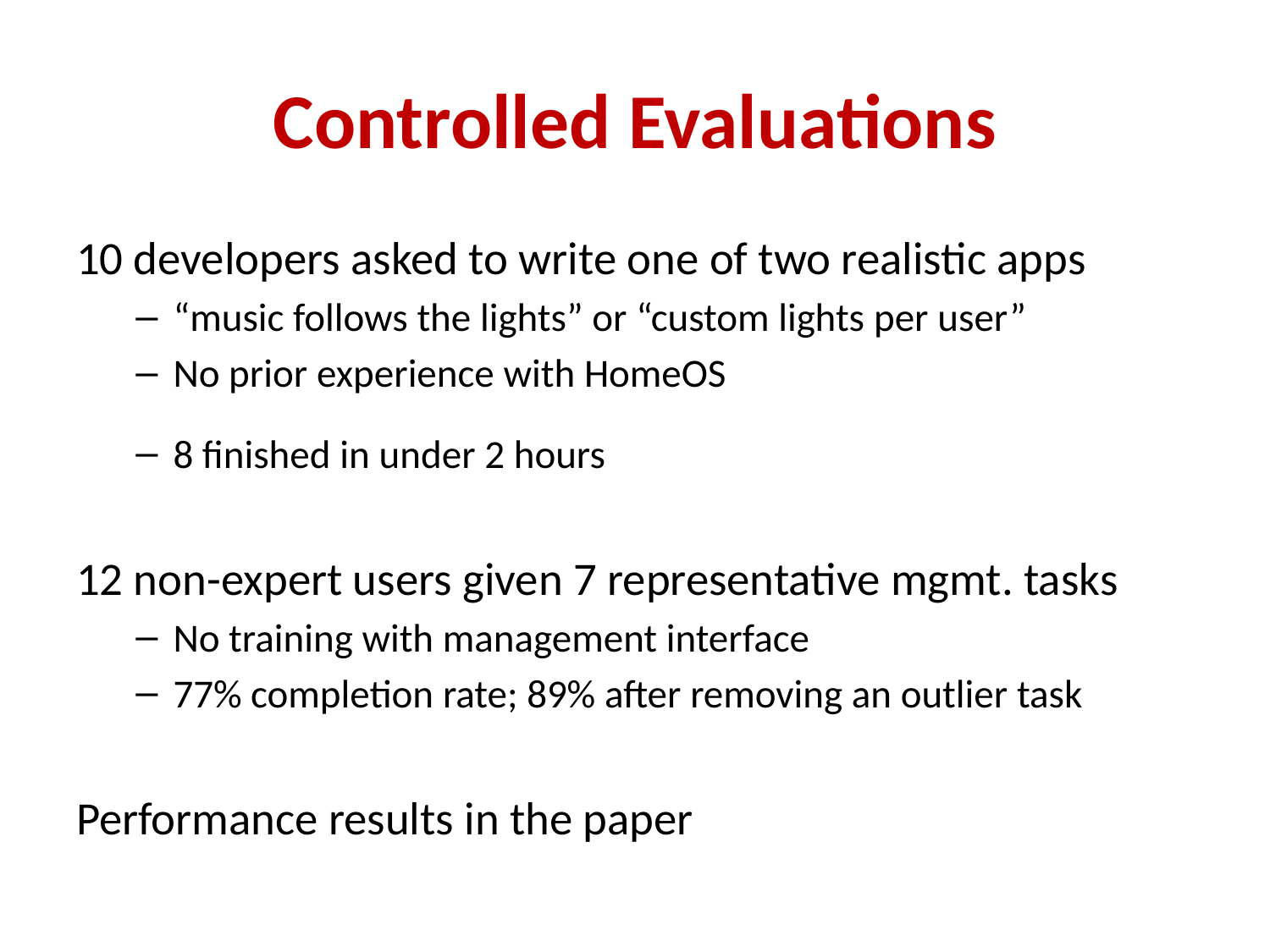

# Controlled Evaluations
10 developers asked to write one of two realistic apps
“music follows the lights” or “custom lights per user”
No prior experience with HomeOS

8 finished in under 2 hours

12 non-expert users given 7 representative mgmt. tasks
No training with management interface
77% completion rate; 89% after removing an outlier task

Performance results in the paper